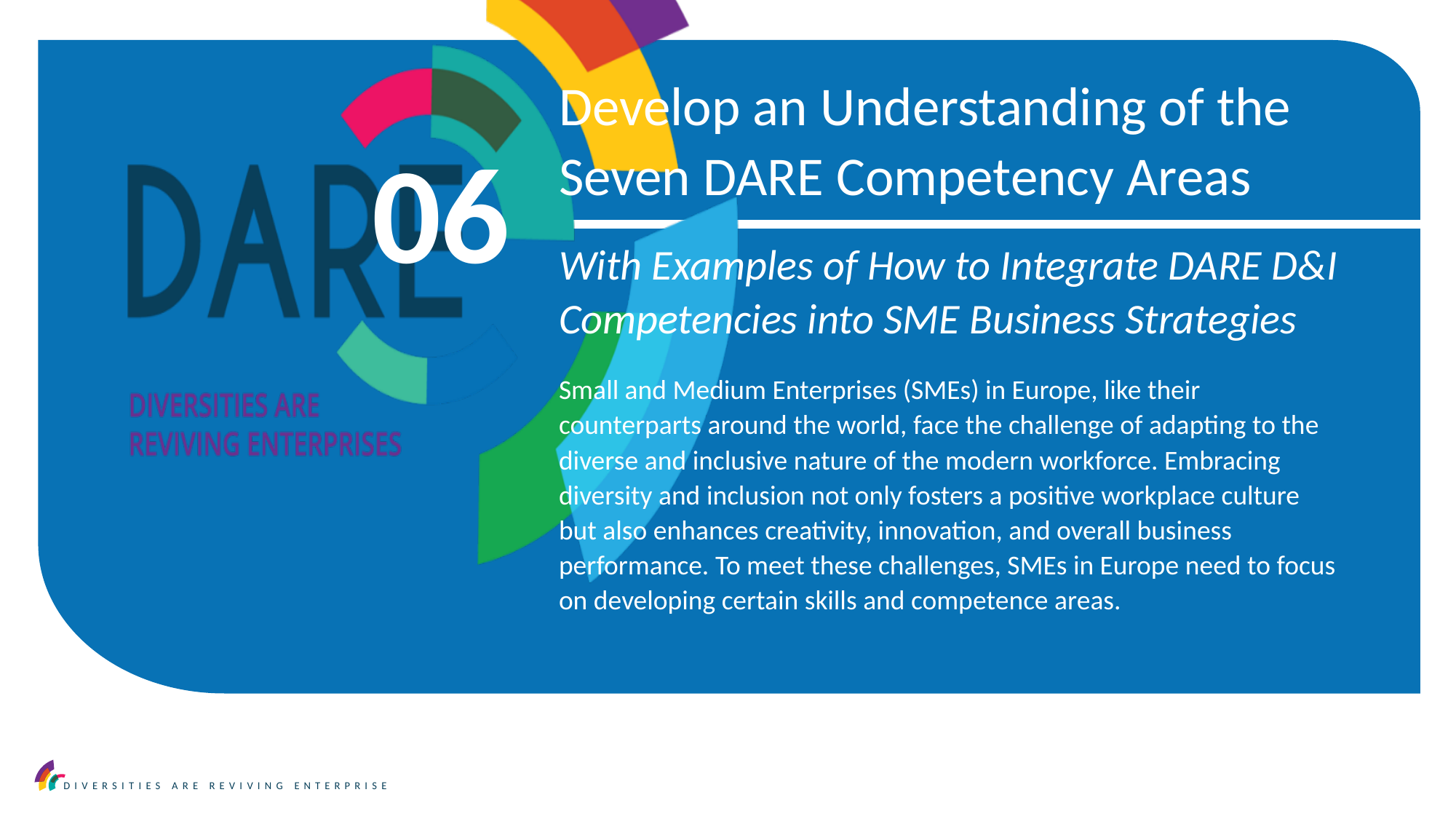

Develop an Understanding of the Seven DARE Competency Areas
With Examples of How to Integrate DARE D&I Competencies into SME Business Strategies
Small and Medium Enterprises (SMEs) in Europe, like their counterparts around the world, face the challenge of adapting to the diverse and inclusive nature of the modern workforce. Embracing diversity and inclusion not only fosters a positive workplace culture but also enhances creativity, innovation, and overall business performance. To meet these challenges, SMEs in Europe need to focus on developing certain skills and competence areas.
06